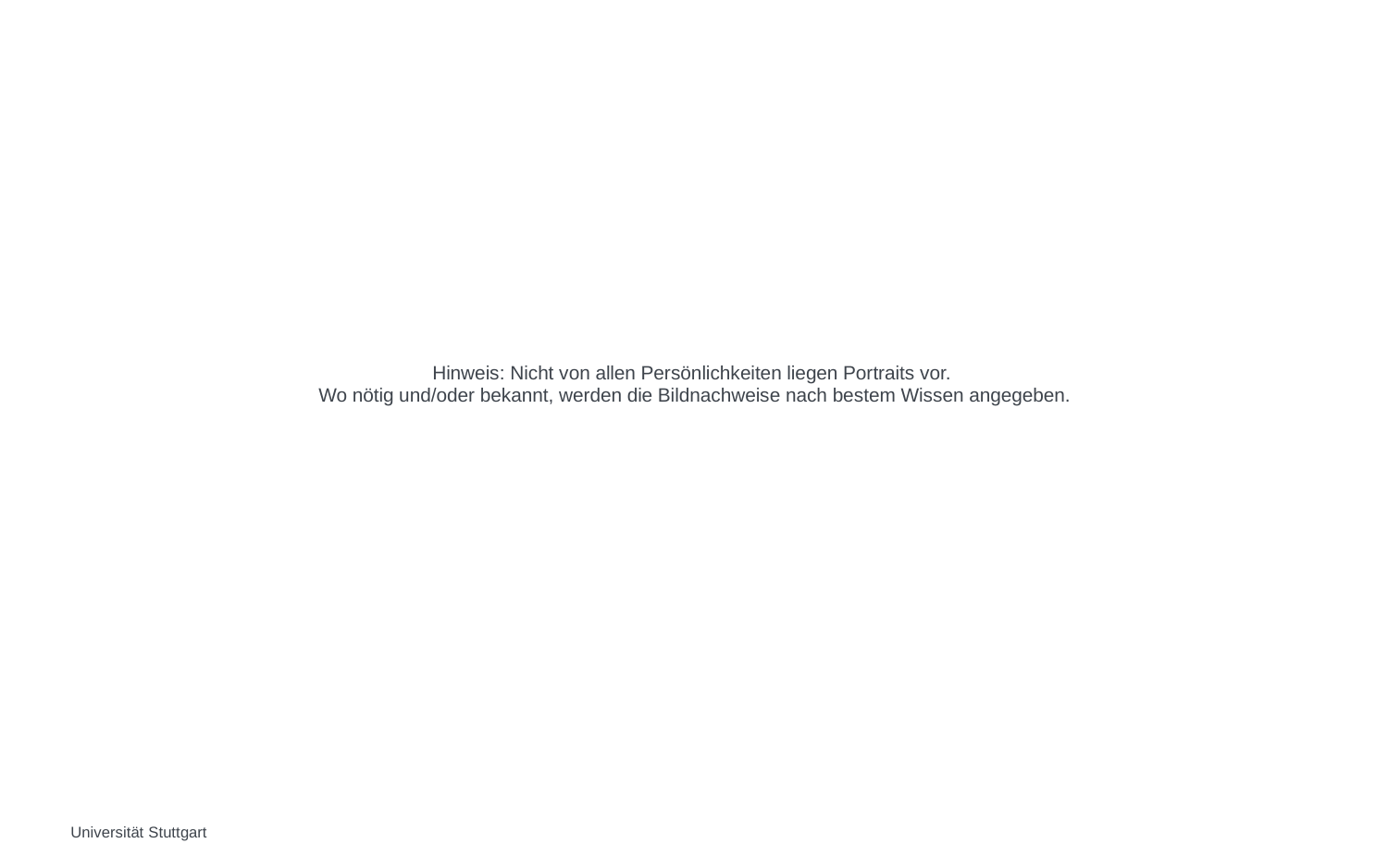

Hinweis: Nicht von allen Persönlichkeiten liegen Portraits vor.
Wo nötig und/oder bekannt, werden die Bildnachweise nach bestem Wissen angegeben.
Universität Stuttgart